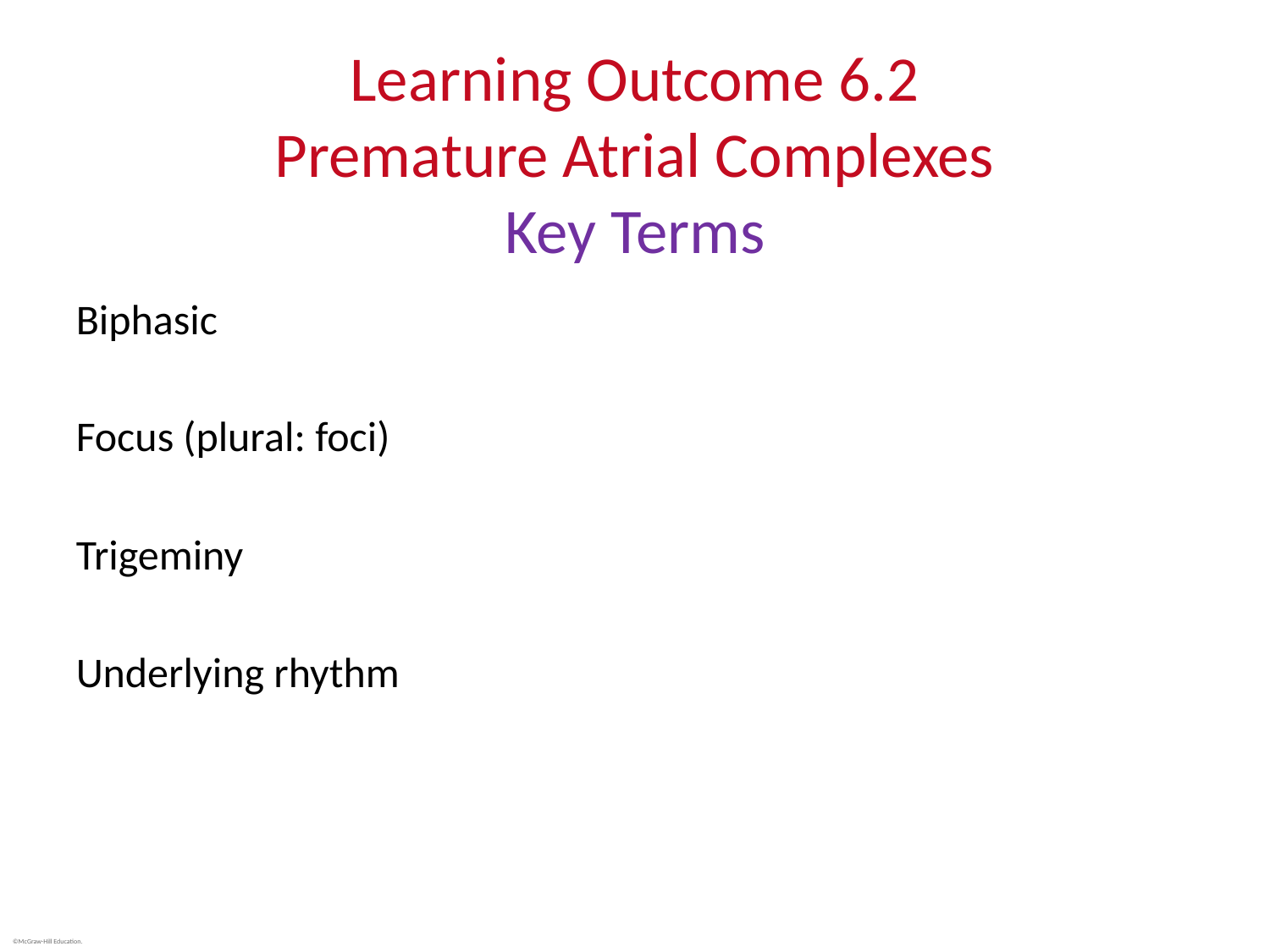

# Learning Outcome 6.2 Premature Atrial Complexes Key Terms
Biphasic
Focus (plural: foci)
Trigeminy
Underlying rhythm